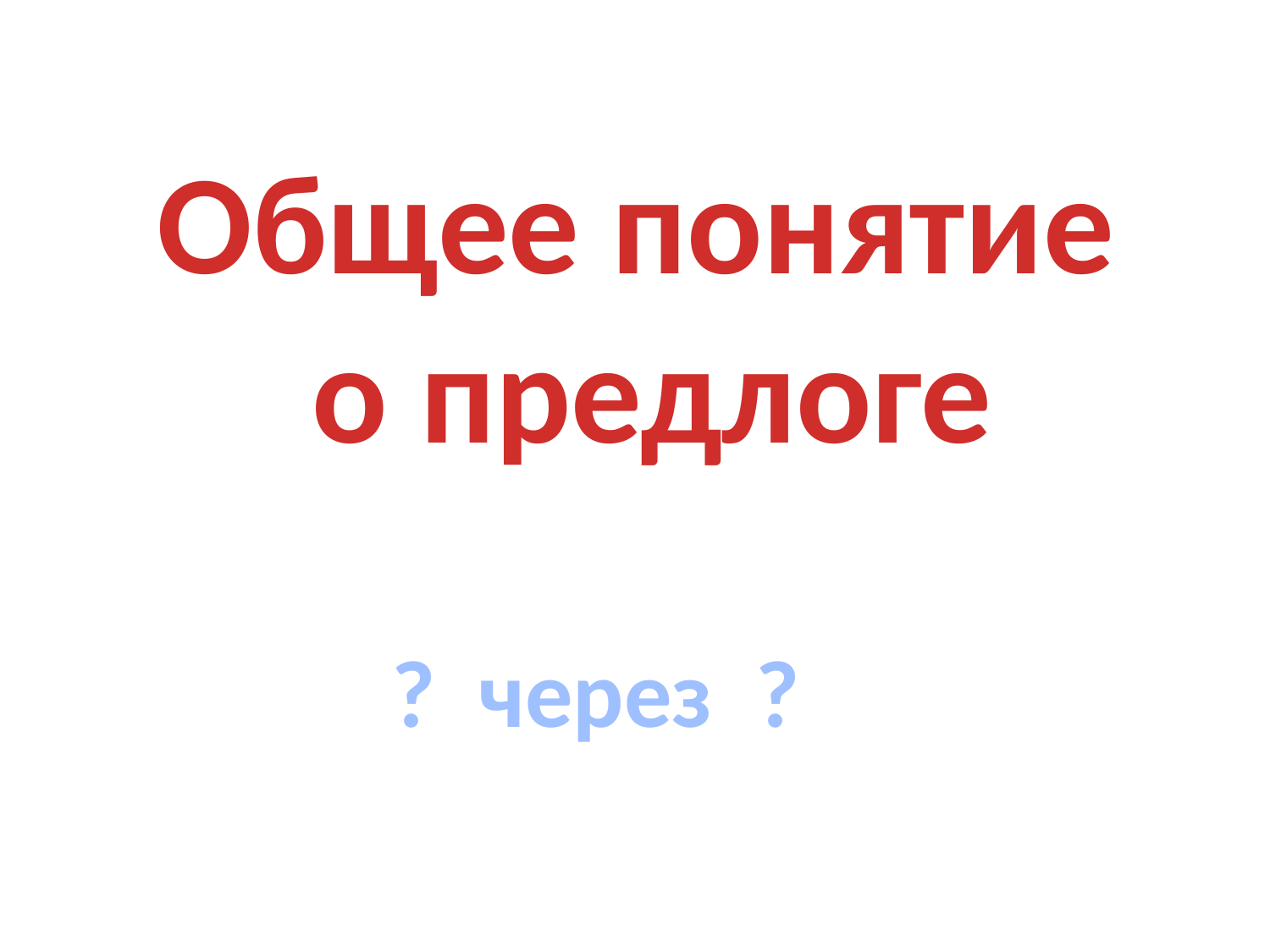

Общее понятие
 о предлоге
?  через  ?